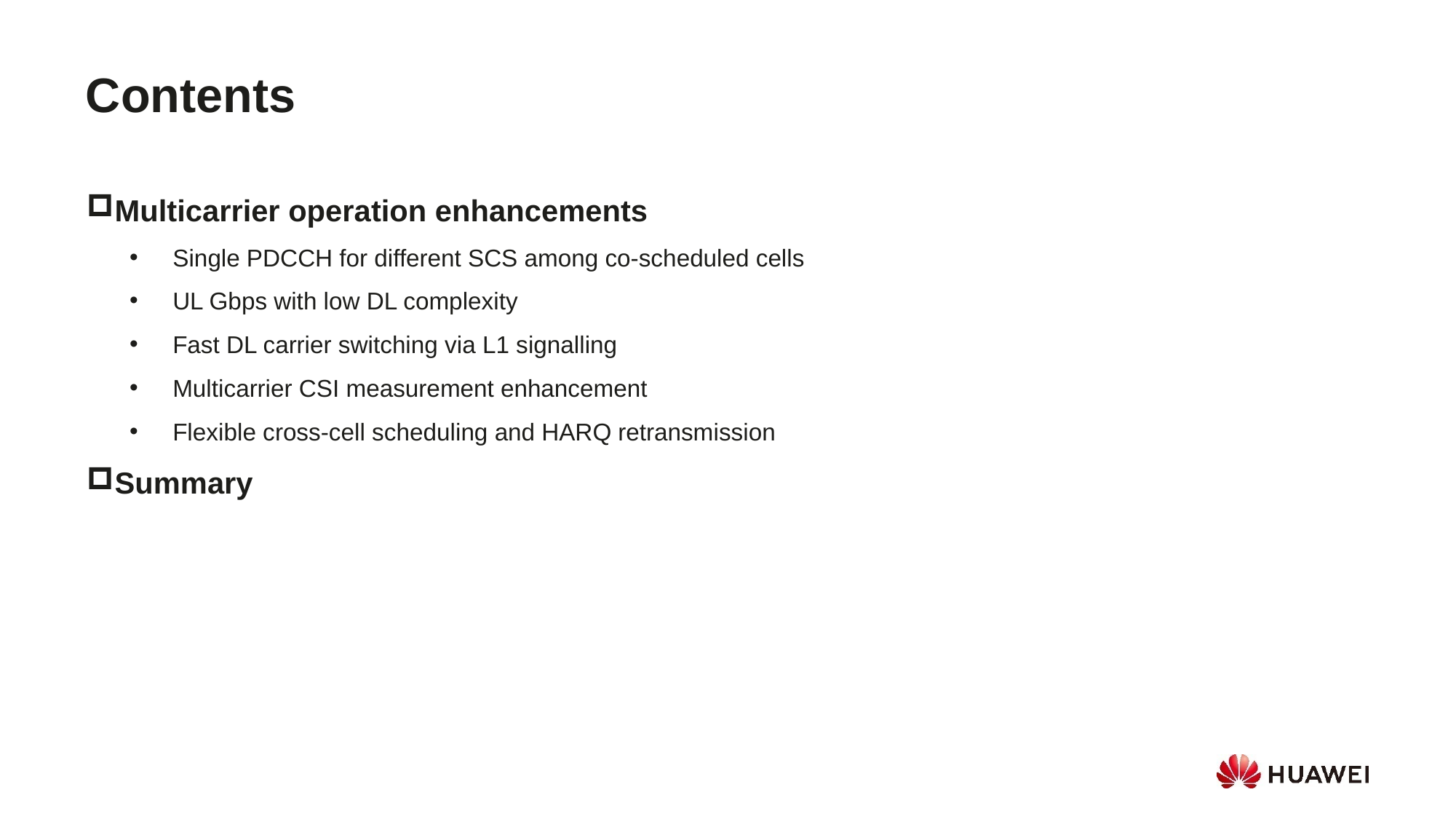

Contents
Multicarrier operation enhancements
Single PDCCH for different SCS among co-scheduled cells
UL Gbps with low DL complexity
Fast DL carrier switching via L1 signalling
Multicarrier CSI measurement enhancement
Flexible cross-cell scheduling and HARQ retransmission
Summary